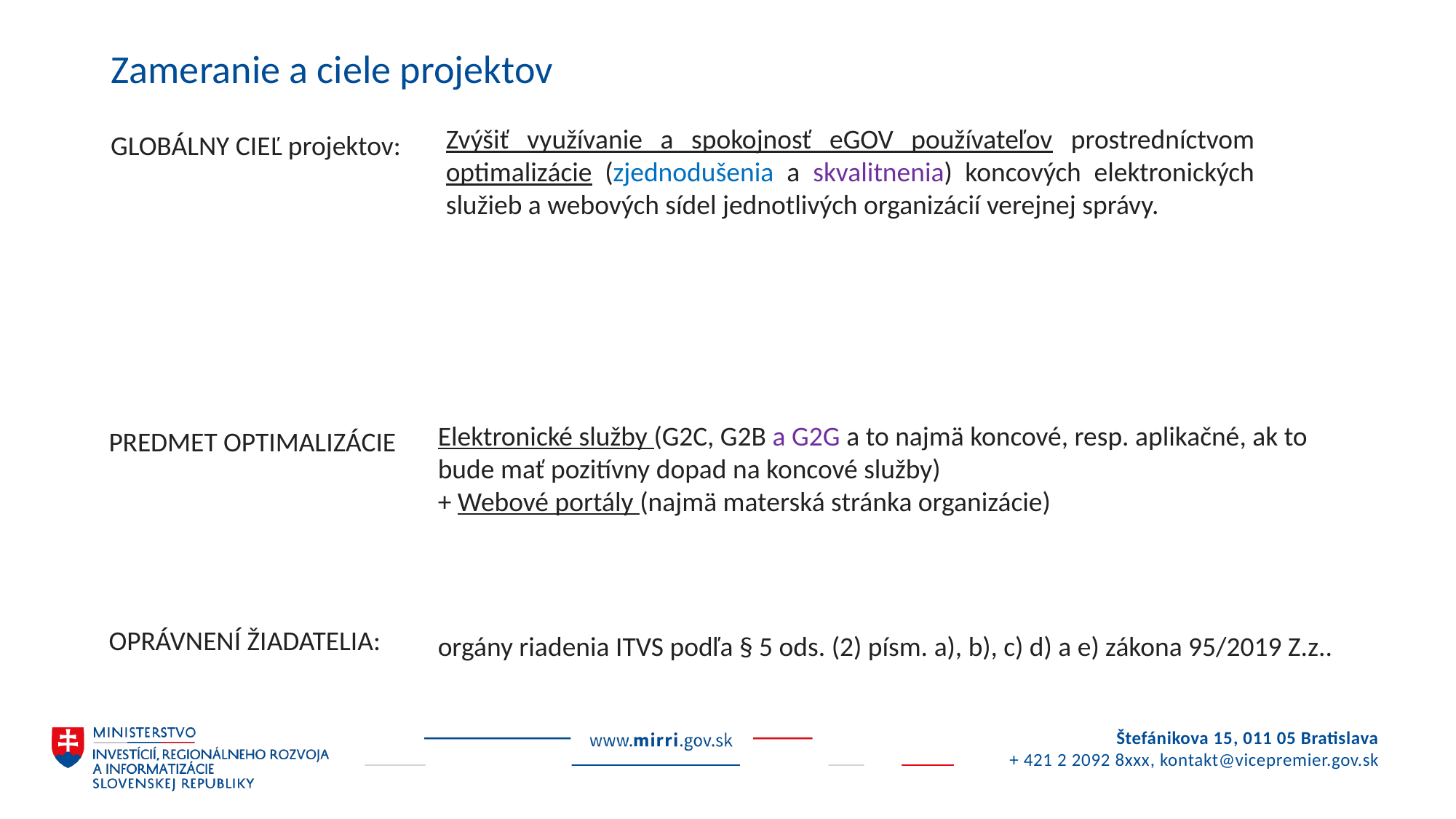

# Zameranie a ciele projektov
Zvýšiť využívanie a spokojnosť eGOV používateľov prostredníctvom optimalizácie (zjednodušenia a skvalitnenia) koncových elektronických služieb a webových sídel jednotlivých organizácií verejnej správy.
GLOBÁLNY CIEĽ projektov:
Elektronické služby (G2C, G2B a G2G a to najmä koncové, resp. aplikačné, ak to bude mať pozitívny dopad na koncové služby)
+ Webové portály (najmä materská stránka organizácie)
PREDMET OPTIMALIZÁCIE
OPRÁVNENÍ ŽIADATELIA:
orgány riadenia ITVS podľa § 5 ods. (2) písm. a), b), c) d) a e) zákona 95/2019 Z.z..